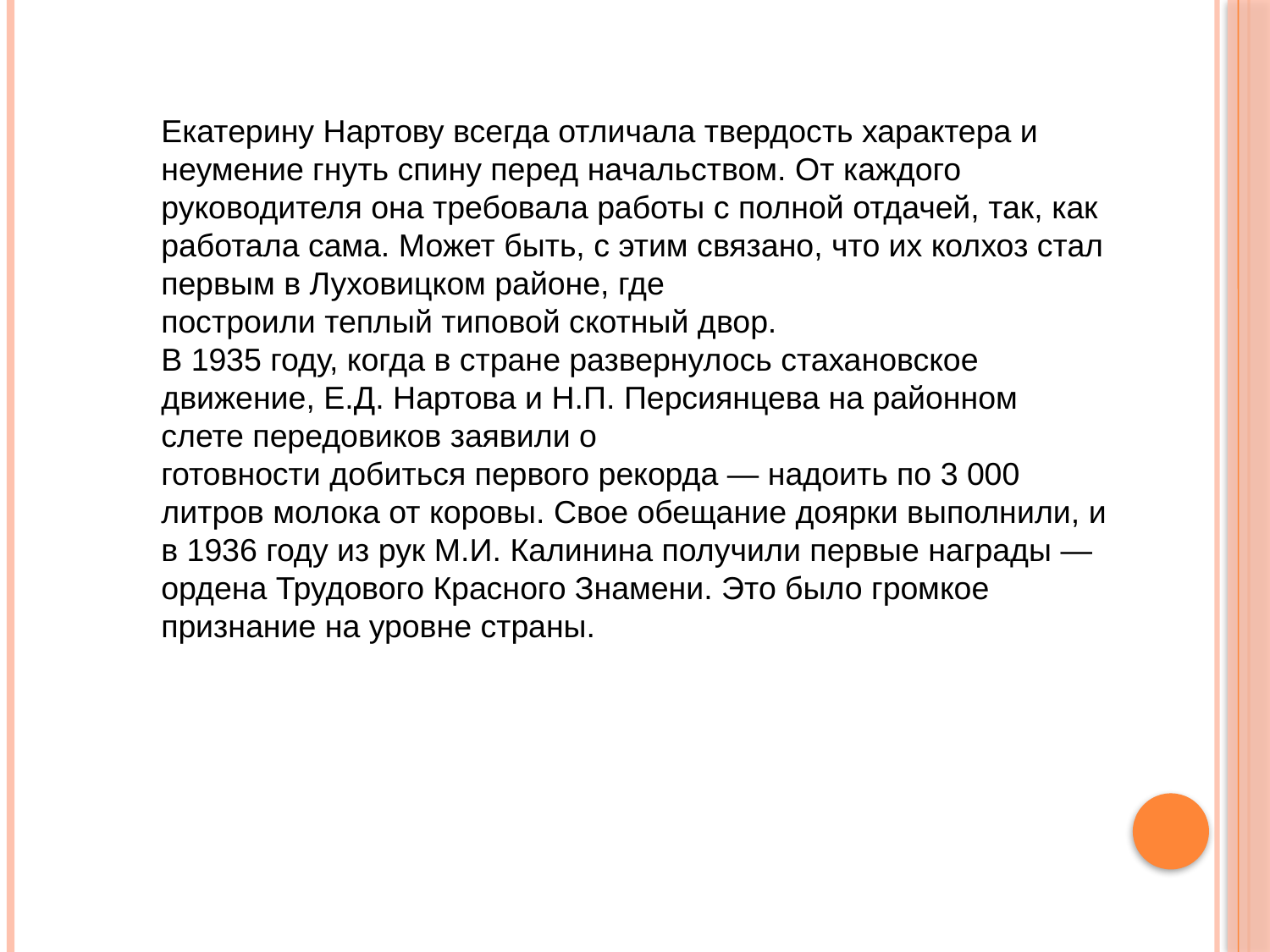

Екатерину Нартову всегда отличала твердость характера и неумение гнуть спину перед начальством. От каждого руководителя она требовала работы с полной отдачей, так, как работала сама. Может быть, с этим связано, что их колхоз стал первым в Луховицком районе, где
построили теплый типовой скотный двор.
В 1935 году, когда в стране развернулось стахановское движение, Е.Д. Нартова и Н.П. Персиянцева на районном слете передовиков заявили о
готовности добиться первого рекорда — надоить по 3 000 литров молока от коровы. Свое обещание доярки выполнили, и в 1936 году из рук М.И. Калинина получили первые награды — ордена Трудового Красного Знамени. Это было громкое признание на уровне страны.